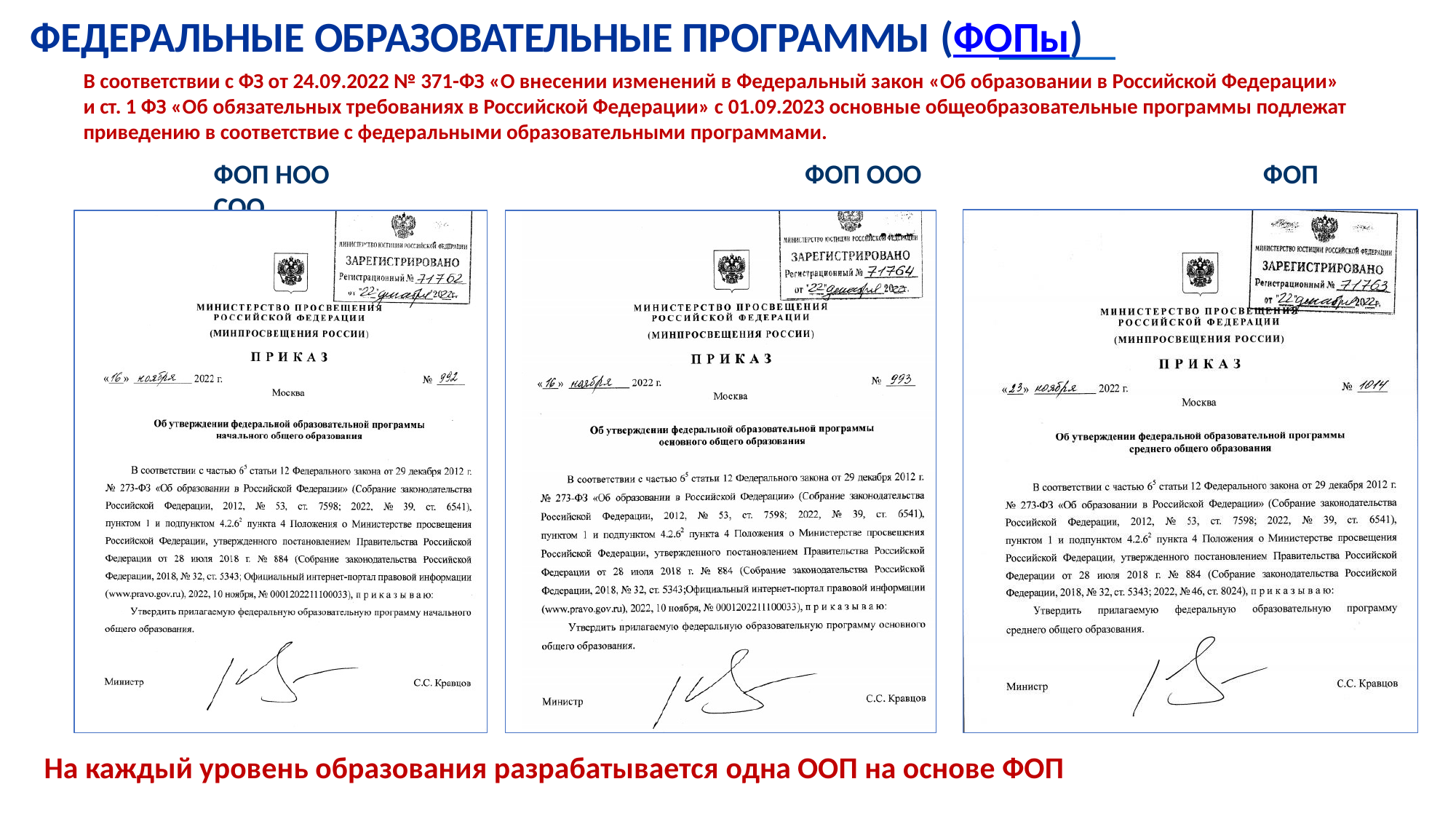

# ФЕДЕРАЛЬНЫЕ ОБРАЗОВАТЕЛЬНЫЕ ПРОГРАММЫ (ФОПы)

В соответствии с ФЗ от 24.09.2022 № 371-ФЗ «О внесении изменений в Федеральный закон «Об образовании в Российской Федерации»  и ст. 1 ФЗ «Об обязательных требованиях в Российской Федерации» с 01.09.2023 основные общеобразовательные программы подлежат  приведению в соответствие с федеральными образовательными программами.
ФОП НОО	ФОП ООО	ФОП СОО

На каждый уровень образования разрабатывается одна ООП на основе ФОП